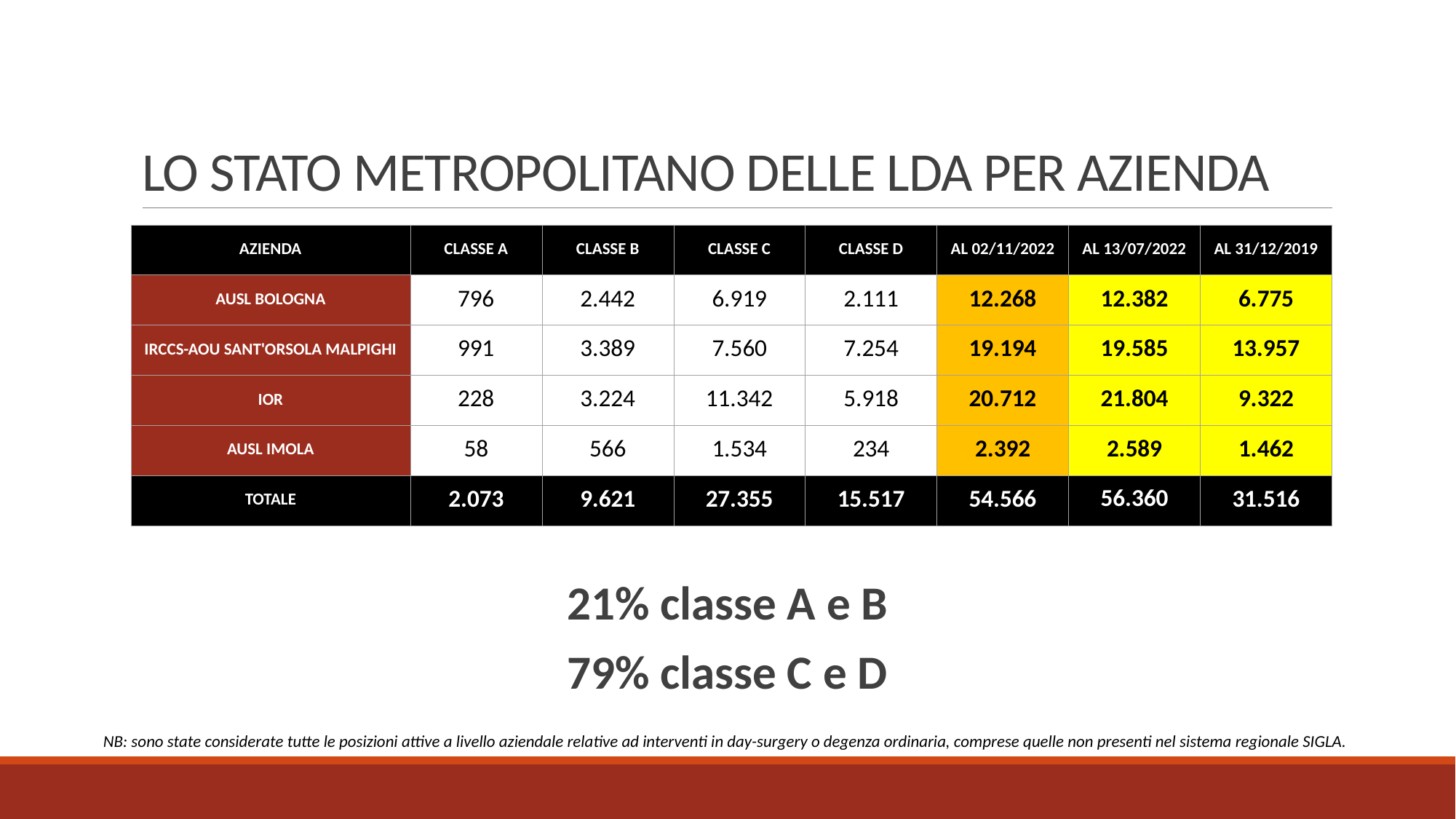

# LO STATO METROPOLITANO DELLE LDA PER AZIENDA
| AZIENDA | CLASSE A | CLASSE B | CLASSE C | CLASSE D | AL 02/11/2022 | AL 13/07/2022 | AL 31/12/2019 |
| --- | --- | --- | --- | --- | --- | --- | --- |
| AUSL BOLOGNA | 796 | 2.442 | 6.919 | 2.111 | 12.268 | 12.382 | 6.775 |
| IRCCS-AOU SANT'ORSOLA MALPIGHI | 991 | 3.389 | 7.560 | 7.254 | 19.194 | 19.585 | 13.957 |
| IOR | 228 | 3.224 | 11.342 | 5.918 | 20.712 | 21.804 | 9.322 |
| AUSL IMOLA | 58 | 566 | 1.534 | 234 | 2.392 | 2.589 | 1.462 |
| TOTALE | 2.073 | 9.621 | 27.355 | 15.517 | 54.566 | 56.360 | 31.516 |
21% classe A e B
79% classe C e D
NB: sono state considerate tutte le posizioni attive a livello aziendale relative ad interventi in day-surgery o degenza ordinaria, comprese quelle non presenti nel sistema regionale SIGLA.